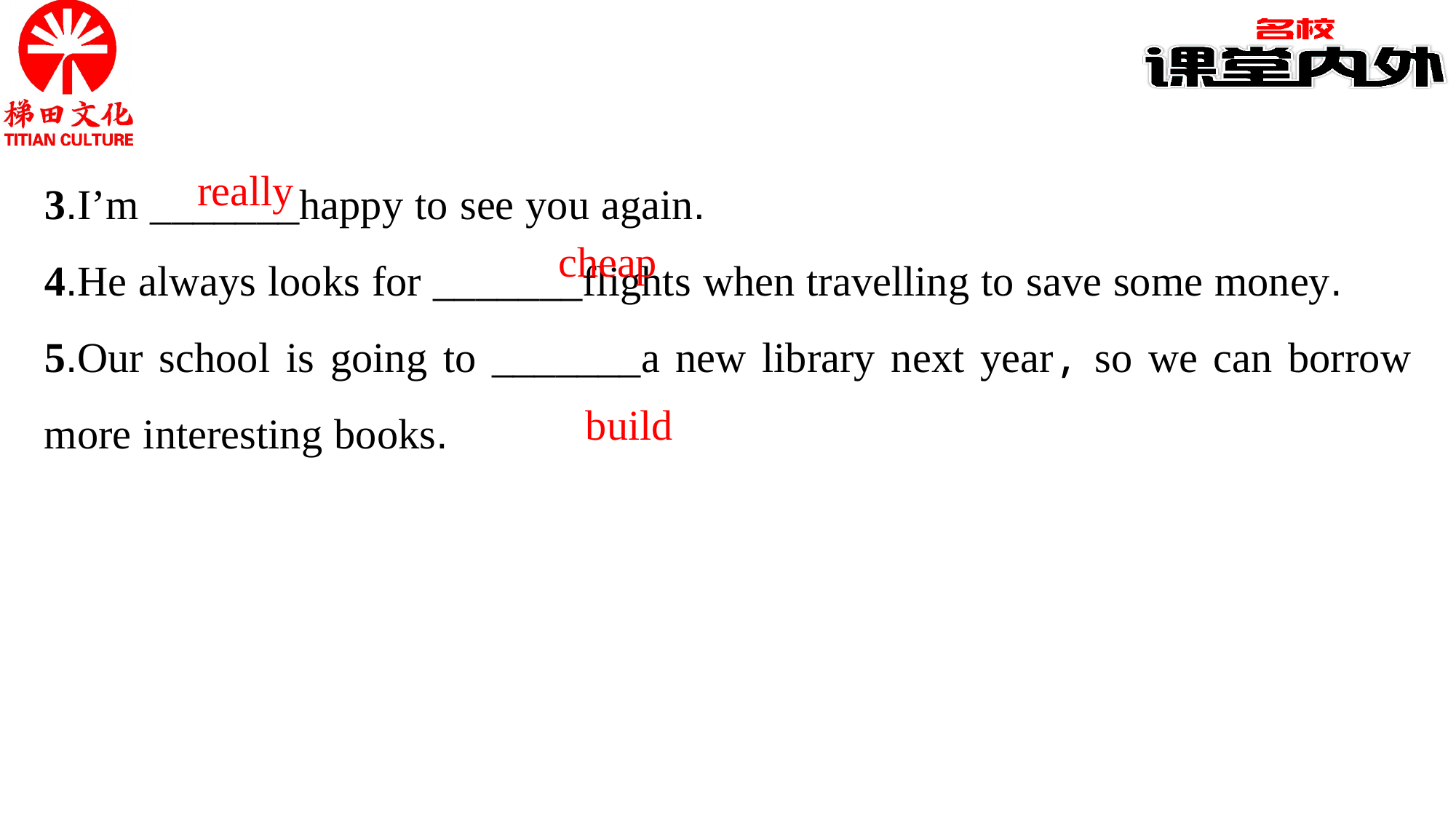

3.I’m _______happy to see you again.
4.He always looks for _______flights when travelling to save some money.
5.Our school is going to _______a new library next year, so we can borrow more interesting books.
really
cheap
build